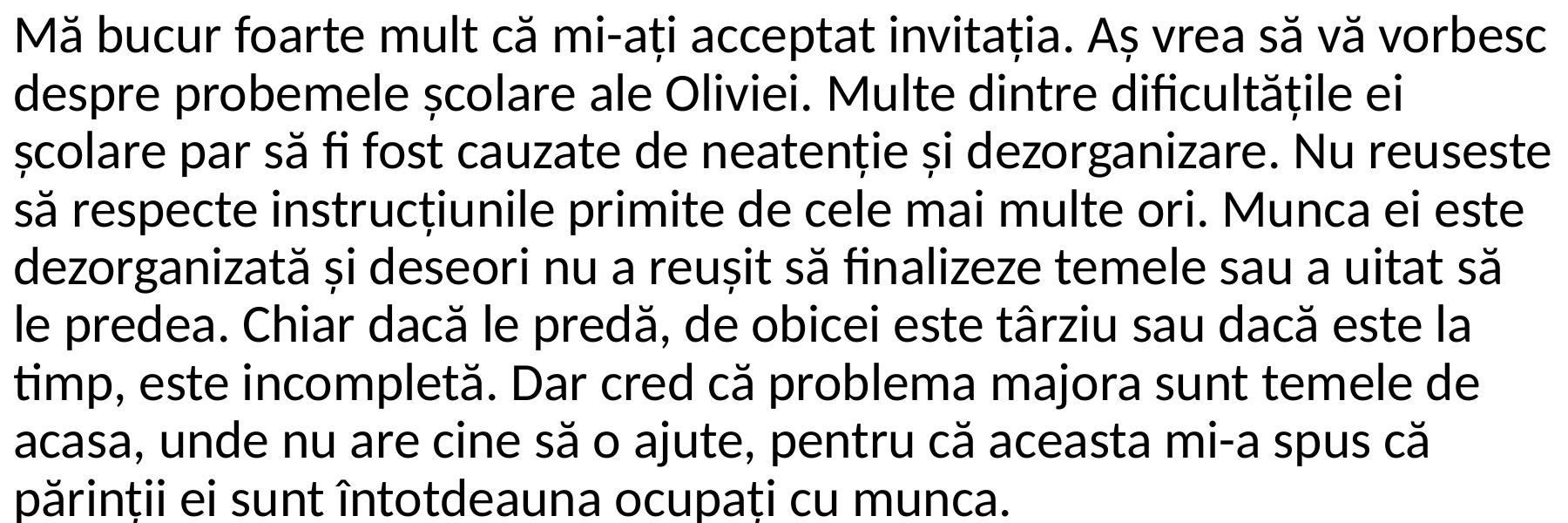

Mă bucur foarte mult că mi-ați acceptat invitația. Aș vrea să vă vorbesc despre probemele școlare ale Oliviei. Multe dintre dificultățile ei școlare par să fi fost cauzate de neatenție și dezorganizare. Nu reuseste să respecte instrucțiunile primite de cele mai multe ori. Munca ei este dezorganizată și deseori nu a reușit să finalizeze temele sau a uitat să le predea. Chiar dacă le predă, de obicei este târziu sau dacă este la timp, este incompletă. Dar cred că problema majora sunt temele de acasa, unde nu are cine să o ajute, pentru că aceasta mi-a spus că părinții ei sunt întotdeauna ocupați cu munca.